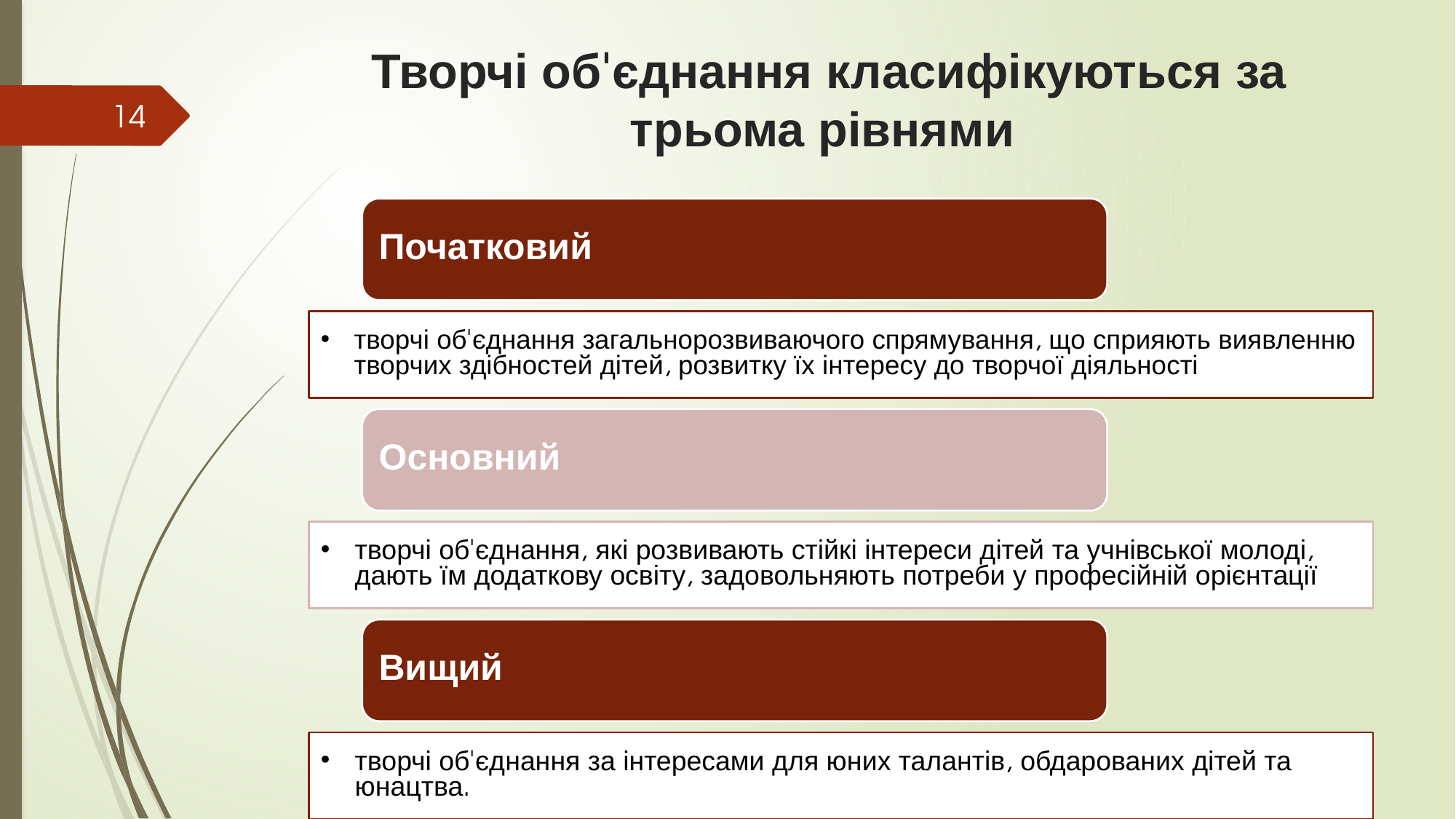

# Творчі об'єднання класифікуються за трьома рівнями
14
Початковий
Основний
Вищий
творчі об'єднання загальнорозвиваючого спрямування, що сприяють виявленню творчих здібностей дітей, розвитку їх інтересу до творчої діяльності
творчі об'єднання, які розвивають стійкі інтереси дітей та учнівської молоді, дають їм додаткову освіту, задовольняють потреби у професійній орієнтації
творчі об'єднання за інтересами для юних талантів, обдарованих дітей та юнацтва.